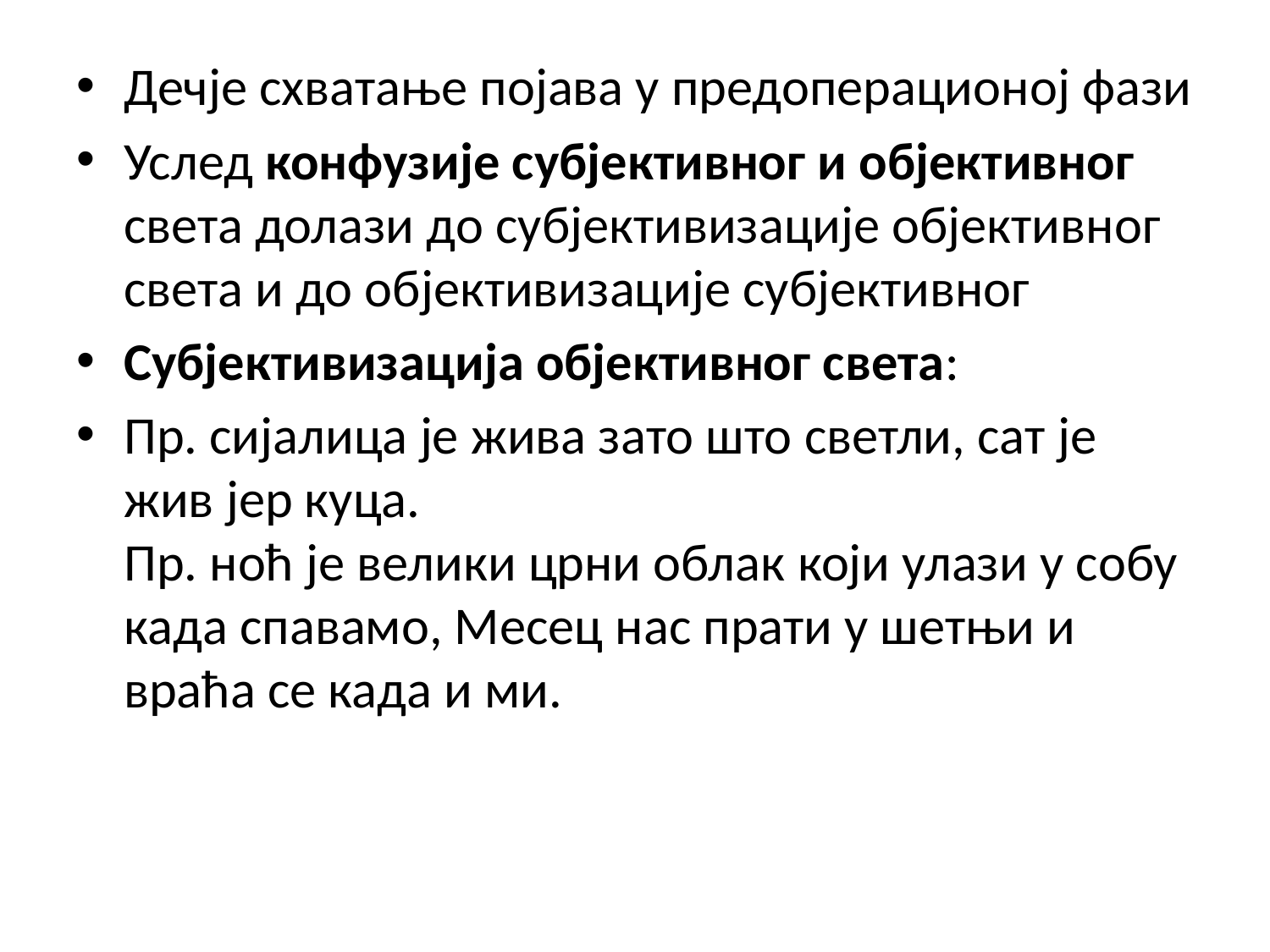

Дечје схватање појава у предоперационој фази
Услед конфузије субјективног и објективног света долази до субјективизације објективног света и до објективизације субјективног
Субјективизација објективног света:
Пр. сијалица је жива зато што светли, сат је жив јер куца.
Пр. ноћ је велики црни облак који улази у собу када спавамо, Месец нас прати у шетњи и враћа се када и ми.